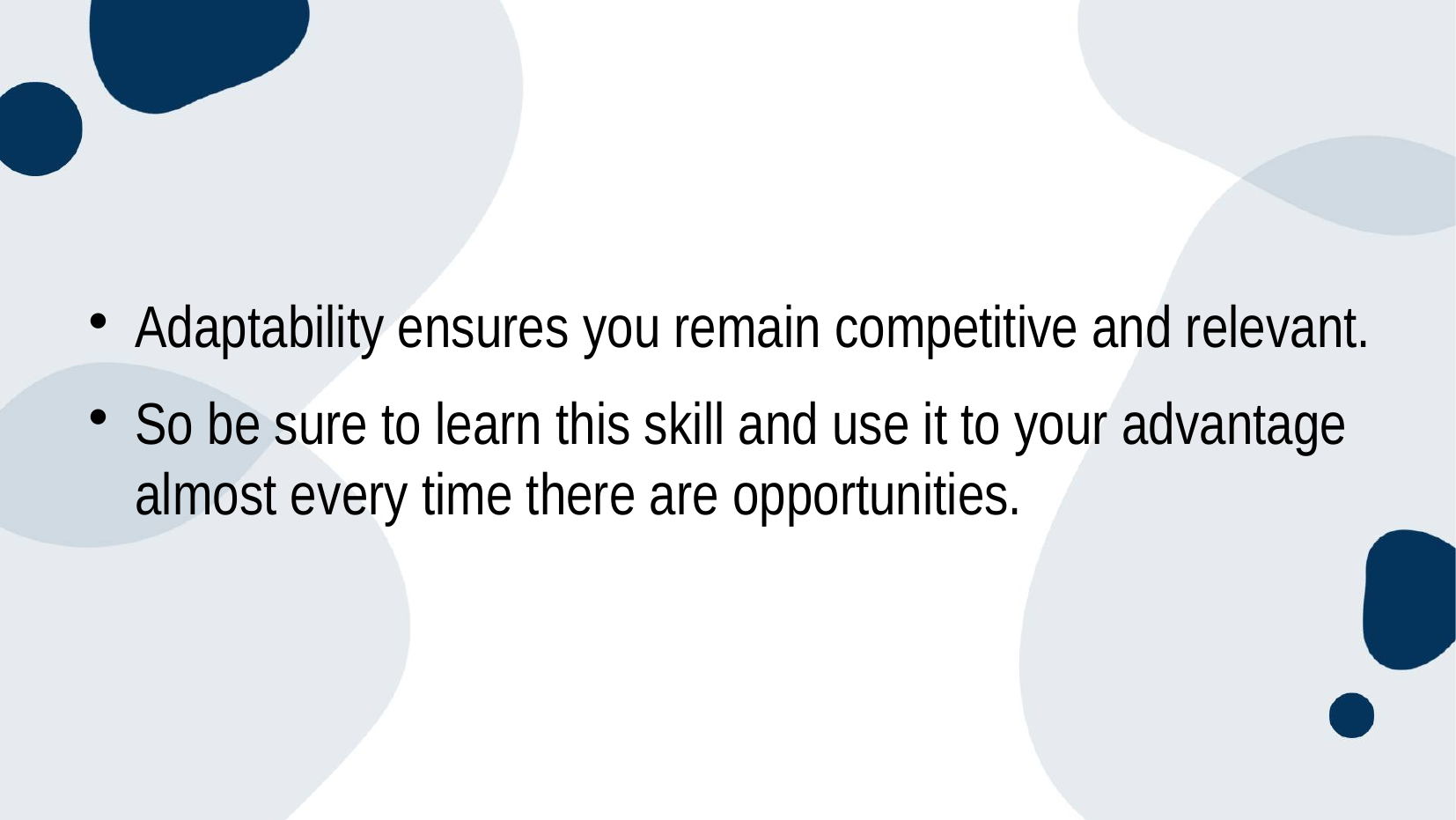

#
Adaptability ensures you remain competitive and relevant.
So be sure to learn this skill and use it to your advantage almost every time there are opportunities.